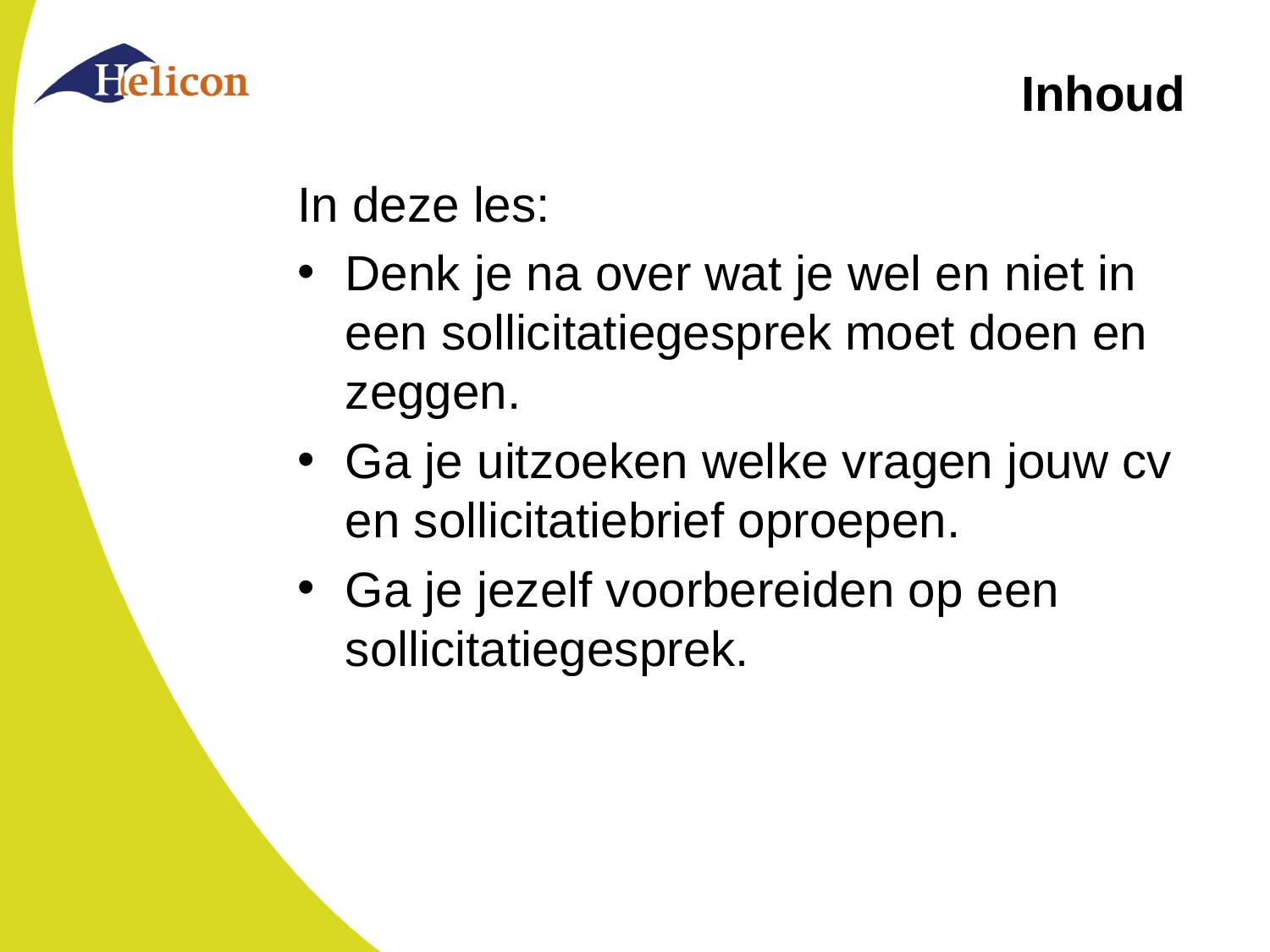

# Inhoud
In deze les:
Denk je na over wat je wel en niet in een sollicitatiegesprek moet doen en zeggen.
Ga je uitzoeken welke vragen jouw cv en sollicitatiebrief oproepen.
Ga je jezelf voorbereiden op een sollicitatiegesprek.